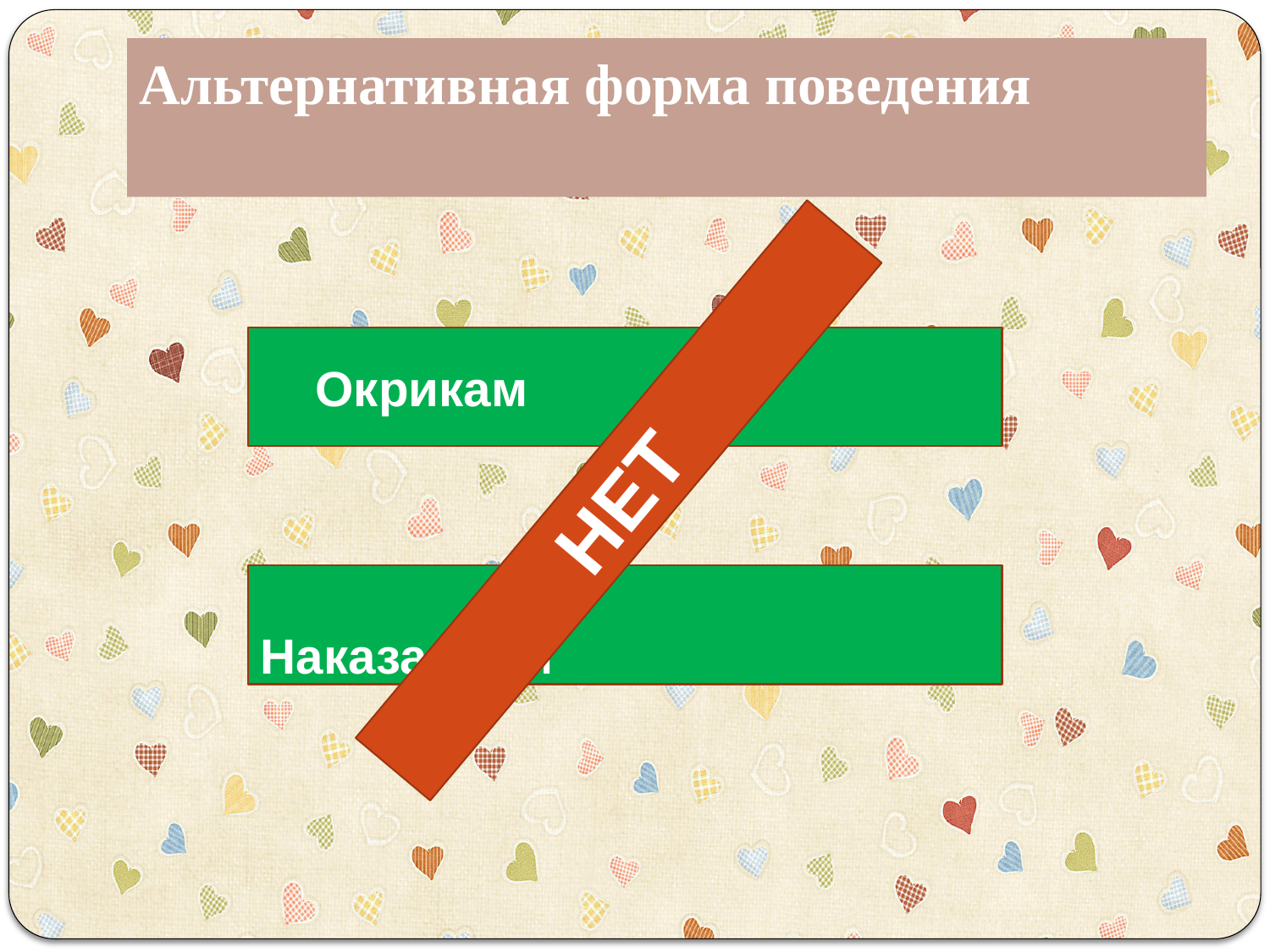

# Альтернативная форма поведения
    Окрикам
НЕТ
                                     Наказаниям